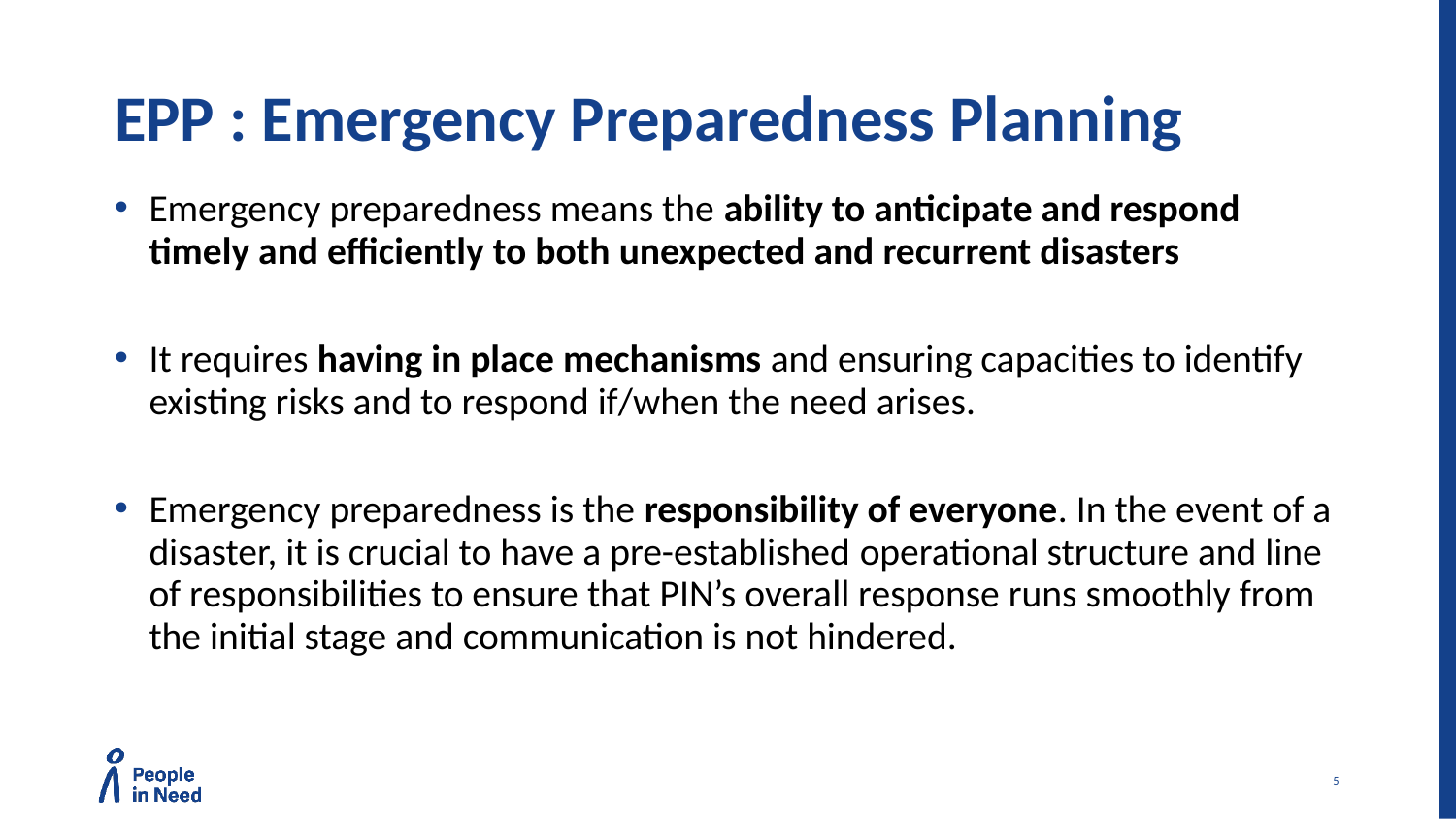

# EPP : Emergency Preparedness Planning
Emergency preparedness means the ability to anticipate and respond timely and efficiently to both unexpected and recurrent disasters

It requires having in place mechanisms and ensuring capacities to identify existing risks and to respond if/when the need arises.

Emergency preparedness is the responsibility of everyone. In the event of a disaster, it is crucial to have a pre-established operational structure and line of responsibilities to ensure that PIN’s overall response runs smoothly from the initial stage and communication is not hindered.